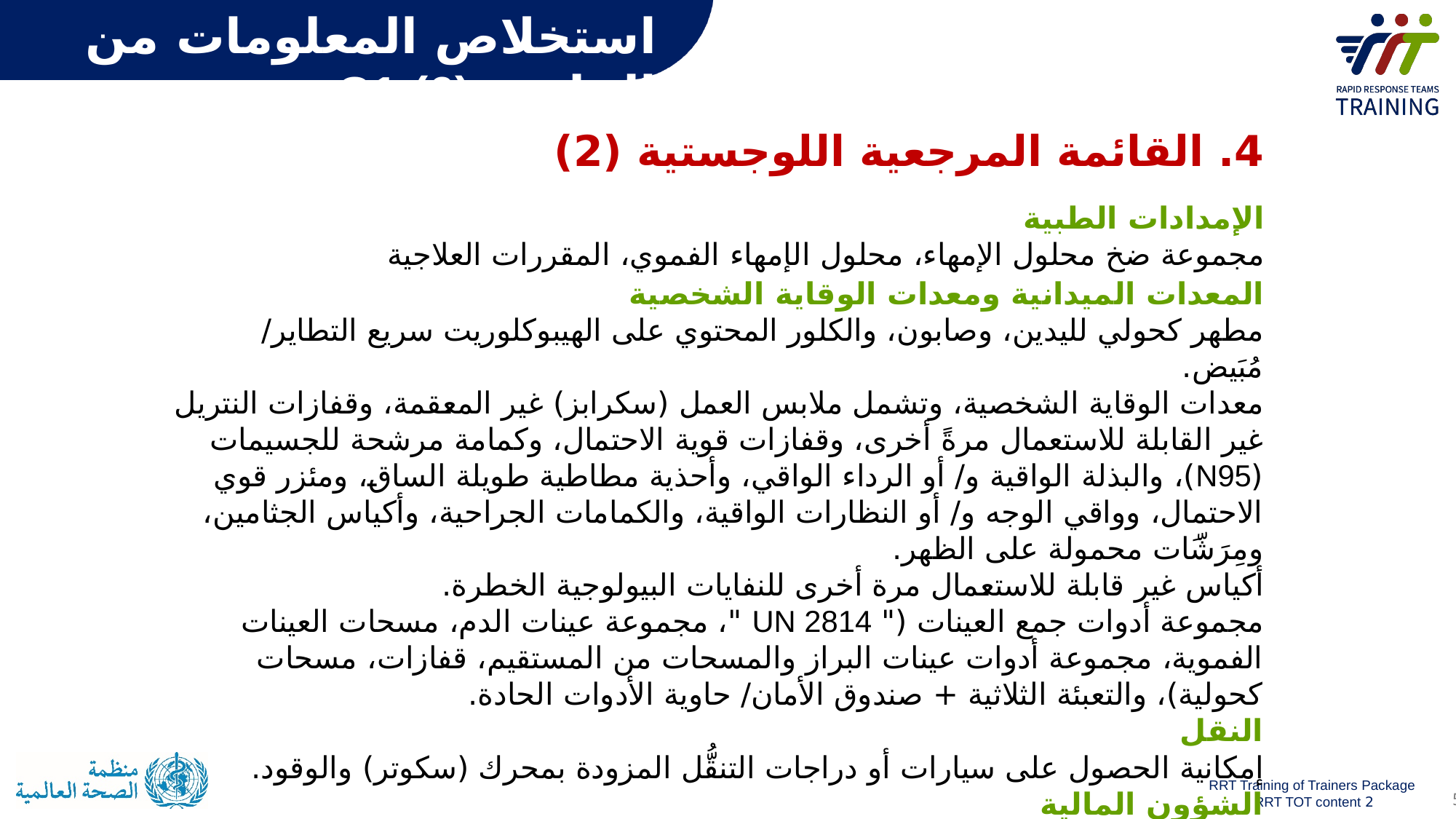

استخلاص المعلومات من الجلسة C1 (6)
4. القائمة المرجعية اللوجستية (2)
الإمدادات الطبية
مجموعة ضخ محلول الإمهاء، محلول الإمهاء الفموي، المقررات العلاجية
المعدات الميدانية ومعدات الوقاية الشخصية
مطهر كحولي لليدين، وصابون، والكلور المحتوي على الهيبوكلوريت سريع التطاير/ مُبَيض.
معدات الوقاية الشخصية، وتشمل ملابس العمل (سكرابز) غير المعقمة، وقفازات النتريل غير القابلة للاستعمال مرةً أخرى، وقفازات قوية الاحتمال، وكمامة مرشحة للجسيمات (N95)، والبذلة الواقية و/ أو الرداء الواقي، وأحذية مطاطية طويلة الساق، ومئزر قوي الاحتمال، وواقي الوجه و/ أو النظارات الواقية، والكمامات الجراحية، وأكياس الجثامين، ومِرَشَّات محمولة على الظهر.
أكياس غير قابلة للاستعمال مرة أخرى للنفايات البيولوجية الخطرة.
مجموعة أدوات جمع العينات (" UN 2814 "، مجموعة عينات الدم، مسحات العينات الفموية، مجموعة أدوات عينات البراز والمسحات من المستقيم، قفازات، مسحات كحولية)، والتعبئة الثلاثية + صندوق الأمان/ حاوية الأدوات الحادة.
النقل
إمكانية الحصول على سيارات أو دراجات التنقُّل المزودة بمحرك (سكوتر) والوقود.
الشؤون المالية
بدل يومي، والمصروفات النثرية، وإتاحة ميزانيات صناديق الطوارئ وآلية صرفها.